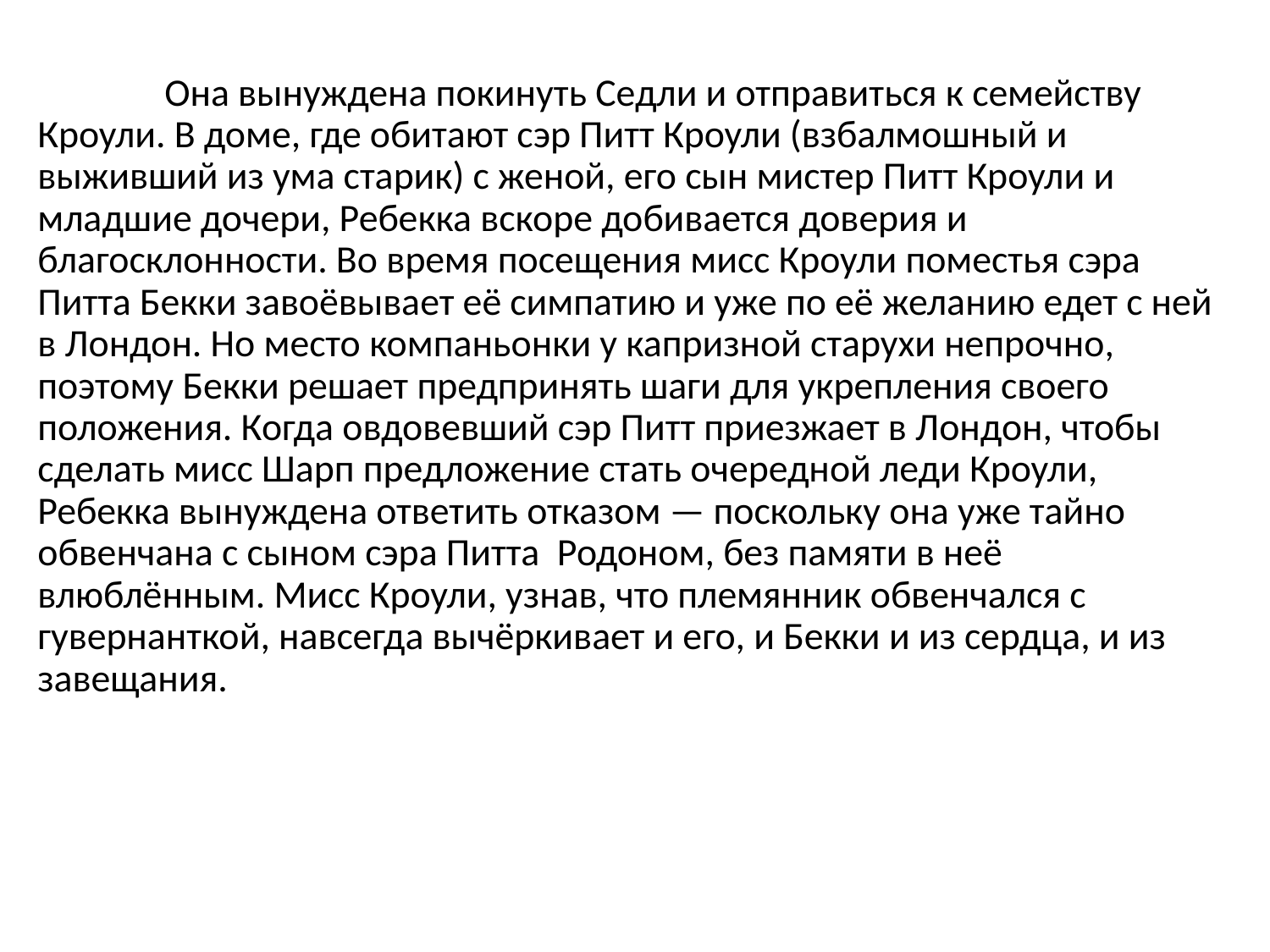

# Она вынуждена покинуть Седли и отправиться к семейству Кроули. В доме, где обитают сэр Питт Кроули (взбалмошный и выживший из ума старик) с женой, его сын мистер Питт Кроули и младшие дочери, Ребекка вскоре добивается доверия и благосклонности. Во время посещения мисс Кроули поместья сэра Питта Бекки завоёвывает её симпатию и уже по её желанию едет с ней в Лондон. Но место компаньонки у капризной старухи непрочно, поэтому Бекки решает предпринять шаги для укрепления своего положения. Когда овдовевший сэр Питт приезжает в Лондон, чтобы сделать мисс Шарп предложение стать очередной леди Кроули, Ребекка вынуждена ответить отказом — поскольку она уже тайно обвенчана с сыном сэра Питта  Родоном, без памяти в неё влюблённым. Мисс Кроули, узнав, что племянник обвенчался с гувернанткой, навсегда вычёркивает и его, и Бекки и из сердца, и из завещания.